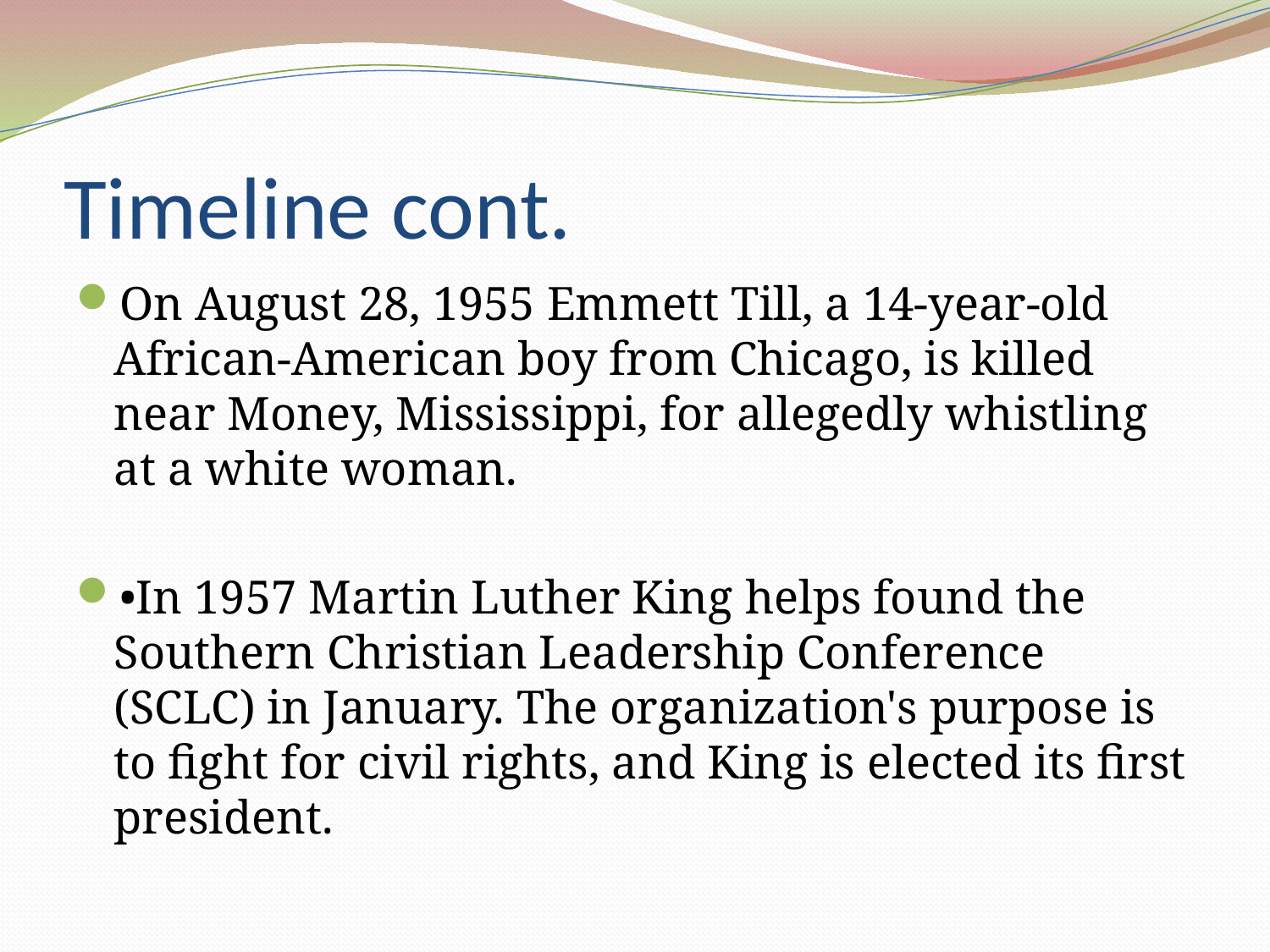

# Timeline cont.
On August 28, 1955 Emmett Till, a 14-year-old African-American boy from Chicago, is killed near Money, Mississippi, for allegedly whistling at a white woman.

•In 1957 Martin Luther King helps found the Southern Christian Leadership Conference (SCLC) in January. The organization's purpose is to fight for civil rights, and King is elected its first president.